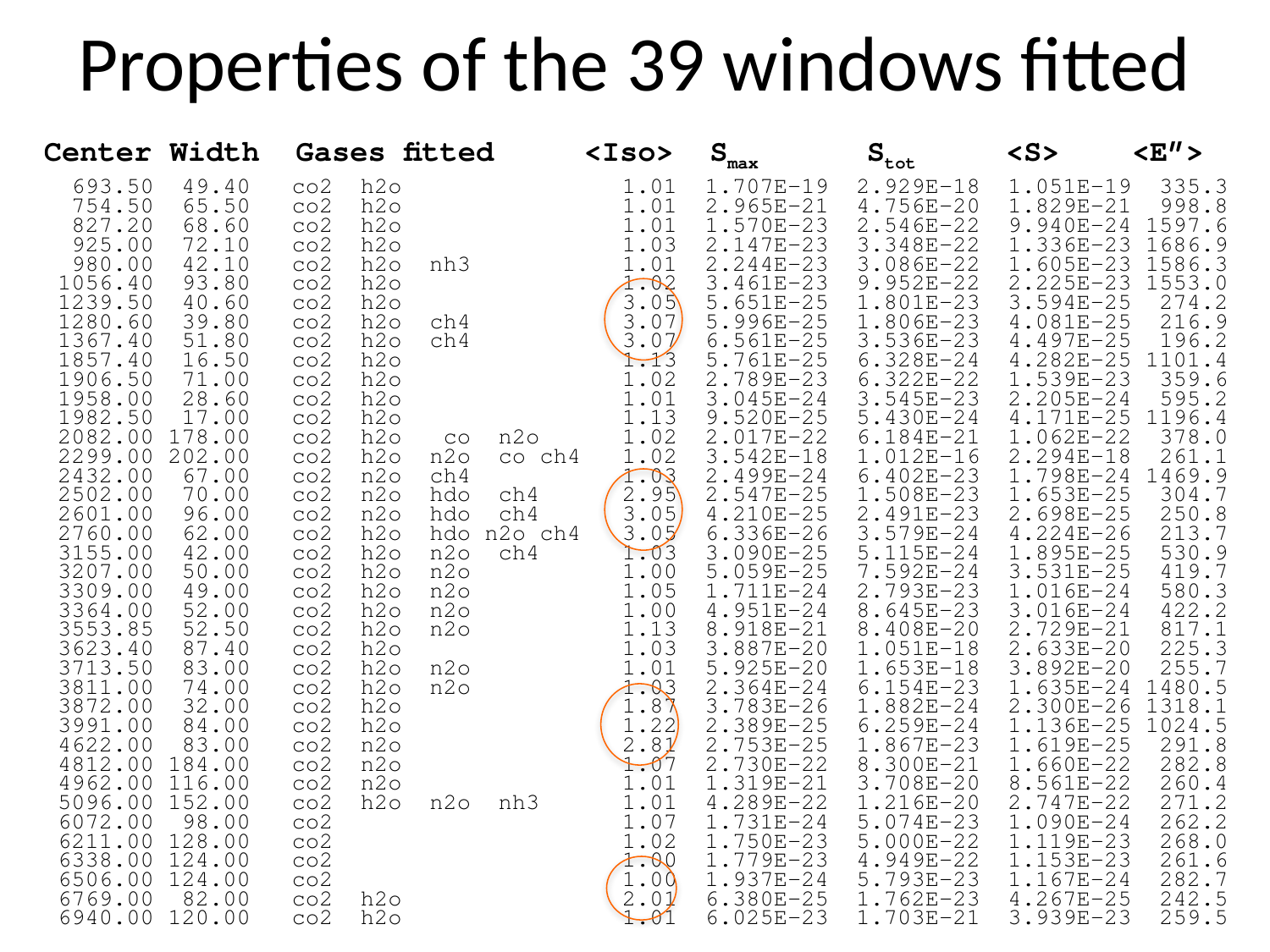

# Properties of the 39 windows fitted
Center Width  Gases fitted     <Iso>  Smax      Stot     <S>    <E”>
  693.50  49.40   co2  h2o                1.01  1.707E-19  2.929E-18  1.051E-19  335.3
  754.50  65.50   co2  h2o                1.01  2.965E-21  4.756E-20  1.829E-21  998.8
  827.20  68.60   co2  h2o                1.01  1.570E-23  2.546E-22  9.940E-24 1597.6
  925.00  72.10   co2  h2o                1.03  2.147E-23  3.348E-22  1.336E-23 1686.9
  980.00  42.10   co2  h2o  nh3           1.01  2.244E-23  3.086E-22  1.605E-23 1586.3
 1056.40  93.80   co2  h2o                1.02  3.461E-23  9.952E-22  2.225E-23 1553.0
 1239.50  40.60   co2  h2o                3.05  5.651E-25  1.801E-23  3.594E-25  274.2
 1280.60  39.80   co2  h2o  ch4           3.07  5.996E-25  1.806E-23  4.081E-25  216.9
 1367.40  51.80   co2  h2o  ch4           3.07  6.561E-25  3.536E-23  4.497E-25  196.2
 1857.40  16.50   co2  h2o                1.13  5.761E-25  6.328E-24  4.282E-25 1101.4
 1906.50  71.00   co2  h2o                1.02  2.789E-23  6.322E-22  1.539E-23  359.6
 1958.00  28.60   co2  h2o                1.01  3.045E-24  3.545E-23  2.205E-24  595.2
 1982.50  17.00   co2  h2o                1.13  9.520E-25  5.430E-24  4.171E-25 1196.4
 2082.00 178.00   co2  h2o   co  n2o      1.02  2.017E-22  6.184E-21  1.062E-22  378.0
 2299.00 202.00   co2  h2o  n2o  co ch4   1.02  3.542E-18  1.012E-16  2.294E-18  261.1
 2432.00  67.00   co2  n2o  ch4           1.03  2.499E-24  6.402E-23  1.798E-24 1469.9
 2502.00  70.00   co2  n2o  hdo  ch4      2.95  2.547E-25  1.508E-23  1.653E-25  304.7
 2601.00  96.00   co2  n2o  hdo  ch4      3.05  4.210E-25  2.491E-23  2.698E-25  250.8
 2760.00  62.00   co2  h2o  hdo n2o ch4   3.05  6.336E-26  3.579E-24  4.224E-26  213.7
 3155.00  42.00   co2  h2o  n2o  ch4      1.03  3.090E-25  5.115E-24  1.895E-25  530.9
 3207.00  50.00   co2  h2o  n2o           1.00  5.059E-25  7.592E-24  3.531E-25  419.7
 3309.00  49.00   co2  h2o  n2o           1.05  1.711E-24  2.793E-23  1.016E-24  580.3
 3364.00  52.00   co2  h2o  n2o           1.00  4.951E-24  8.645E-23  3.016E-24  422.2
 3553.85  52.50   co2  h2o  n2o           1.13  8.918E-21  8.408E-20  2.729E-21  817.1
 3623.40  87.40   co2  h2o                1.03  3.887E-20  1.051E-18  2.633E-20  225.3
 3713.50  83.00   co2  h2o  n2o           1.01  5.925E-20  1.653E-18  3.892E-20  255.7
 3811.00  74.00   co2  h2o  n2o           1.03  2.364E-24  6.154E-23  1.635E-24 1480.5
 3872.00  32.00   co2  h2o                1.87  3.783E-26  1.882E-24  2.300E-26 1318.1
 3991.00  84.00   co2  h2o                1.22  2.389E-25  6.259E-24  1.136E-25 1024.5
 4622.00  83.00   co2  n2o                2.81  2.753E-25  1.867E-23  1.619E-25  291.8
 4812.00 184.00   co2  n2o                1.07  2.730E-22  8.300E-21  1.660E-22  282.8
 4962.00 116.00   co2  n2o                1.01  1.319E-21  3.708E-20  8.561E-22  260.4
 5096.00 152.00   co2  h2o  n2o  nh3      1.01  4.289E-22  1.216E-20  2.747E-22  271.2
 6072.00  98.00   co2                     1.07  1.731E-24  5.074E-23  1.090E-24  262.2
 6211.00 128.00   co2                     1.02  1.750E-23  5.000E-22  1.119E-23  268.0
 6338.00 124.00   co2                     1.00  1.779E-23  4.949E-22  1.153E-23  261.6
 6506.00 124.00   co2                     1.00  1.937E-24  5.793E-23  1.167E-24  282.7
 6769.00  82.00   co2  h2o                2.01  6.380E-25  1.762E-23  4.267E-25  242.5
 6940.00 120.00   co2  h2o                1.01  6.025E-23  1.703E-21  3.939E-23  259.5